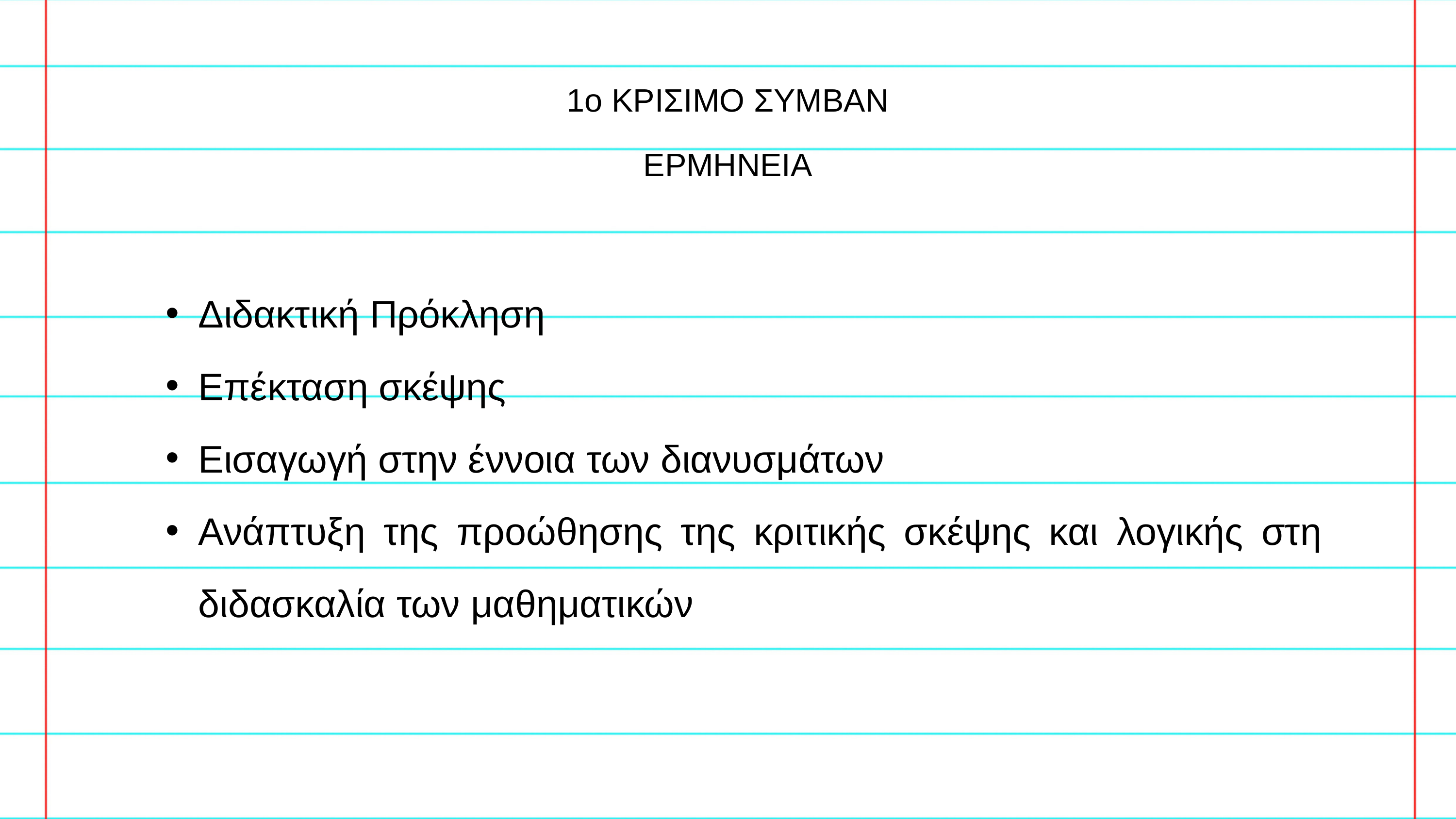

1ο ΚΡΙΣΙΜΟ ΣΥΜΒΑΝ

ΕΡΜΗΝΕΙΑ
Διδακτική Πρόκληση
Επέκταση σκέψης
Εισαγωγή στην έννοια των διανυσμάτων
Ανάπτυξη της προώθησης της κριτικής σκέψης και λογικής στη διδασκαλία των μαθηματικών